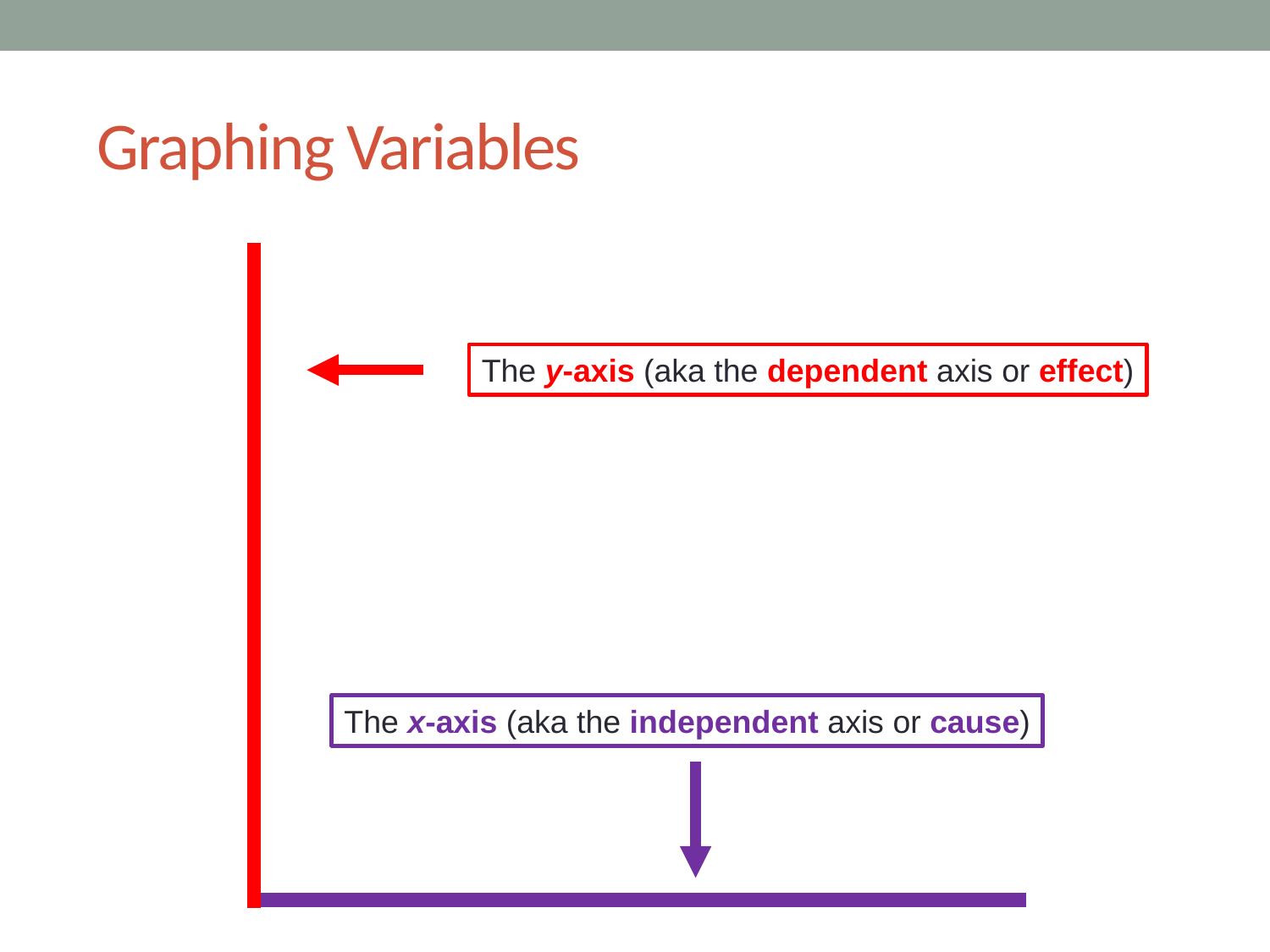

# Graphing Variables
The y-axis (aka the dependent axis or effect)
The x-axis (aka the independent axis or cause)